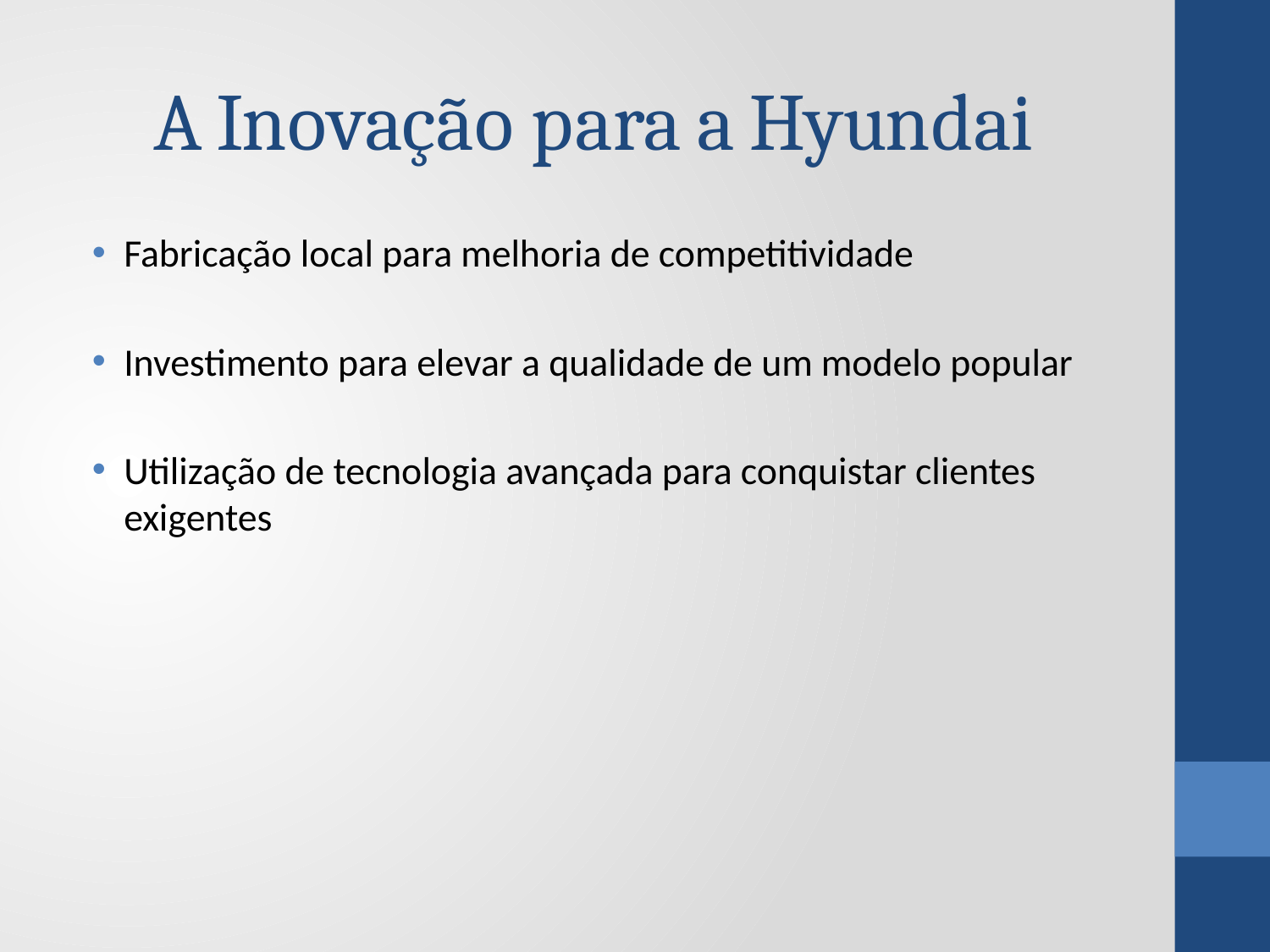

# A Inovação para a Hyundai
Fabricação local para melhoria de competitividade

Investimento para elevar a qualidade de um modelo popular

Utilização de tecnologia avançada para conquistar clientes exigentes